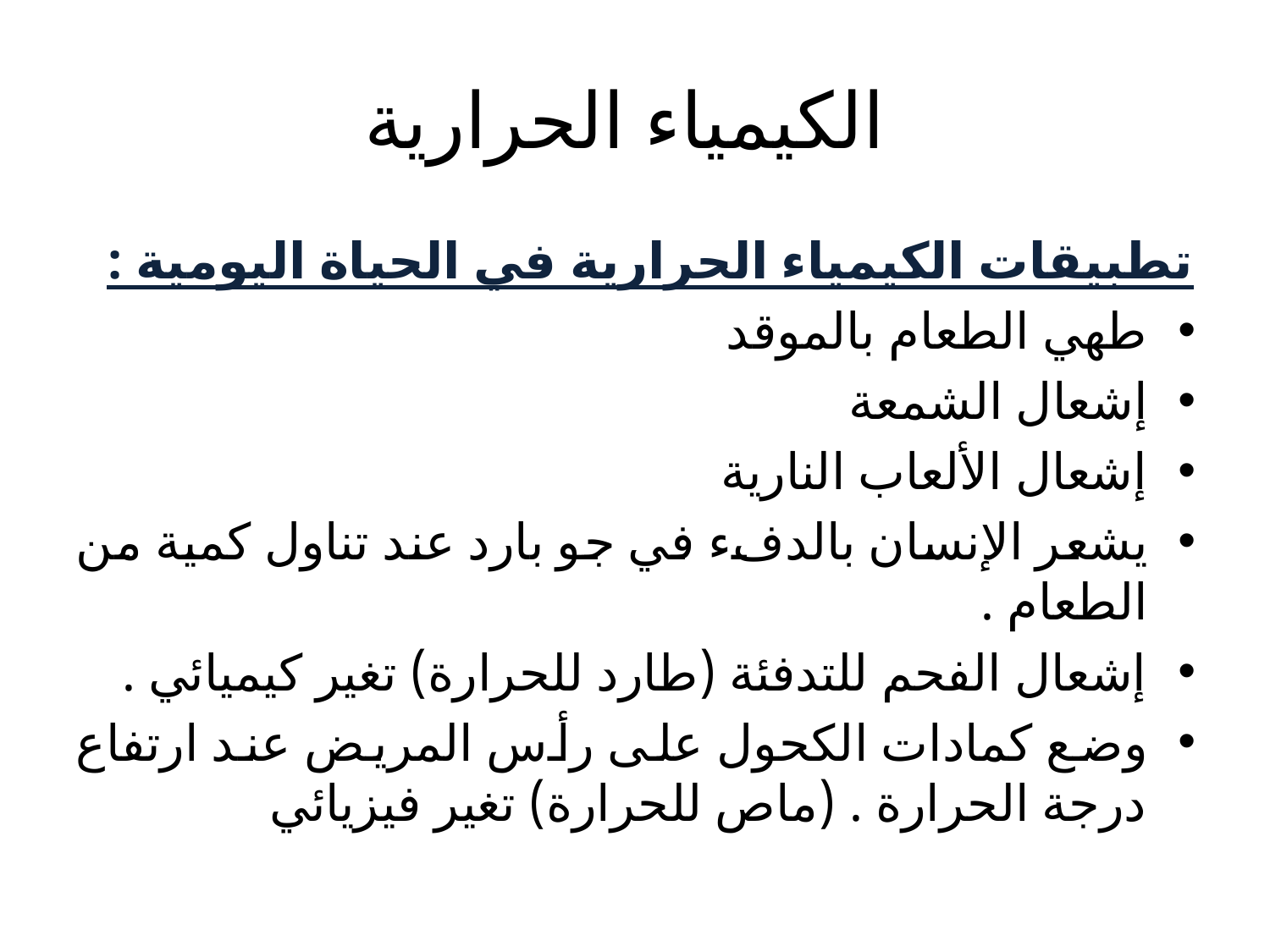

# الكيمياء الحرارية
تطبيقات الكيمياء الحرارية في الحياة اليومية :
طهي الطعام بالموقد
إشعال الشمعة
إشعال الألعاب النارية
يشعر الإنسان بالدفء في جو بارد عند تناول كمية من الطعام .
إشعال الفحم للتدفئة (طارد للحرارة) تغير كيميائي .
وضع كمادات الكحول على رأس المريض عند ارتفاع درجة الحرارة . (ماص للحرارة) تغير فيزيائي